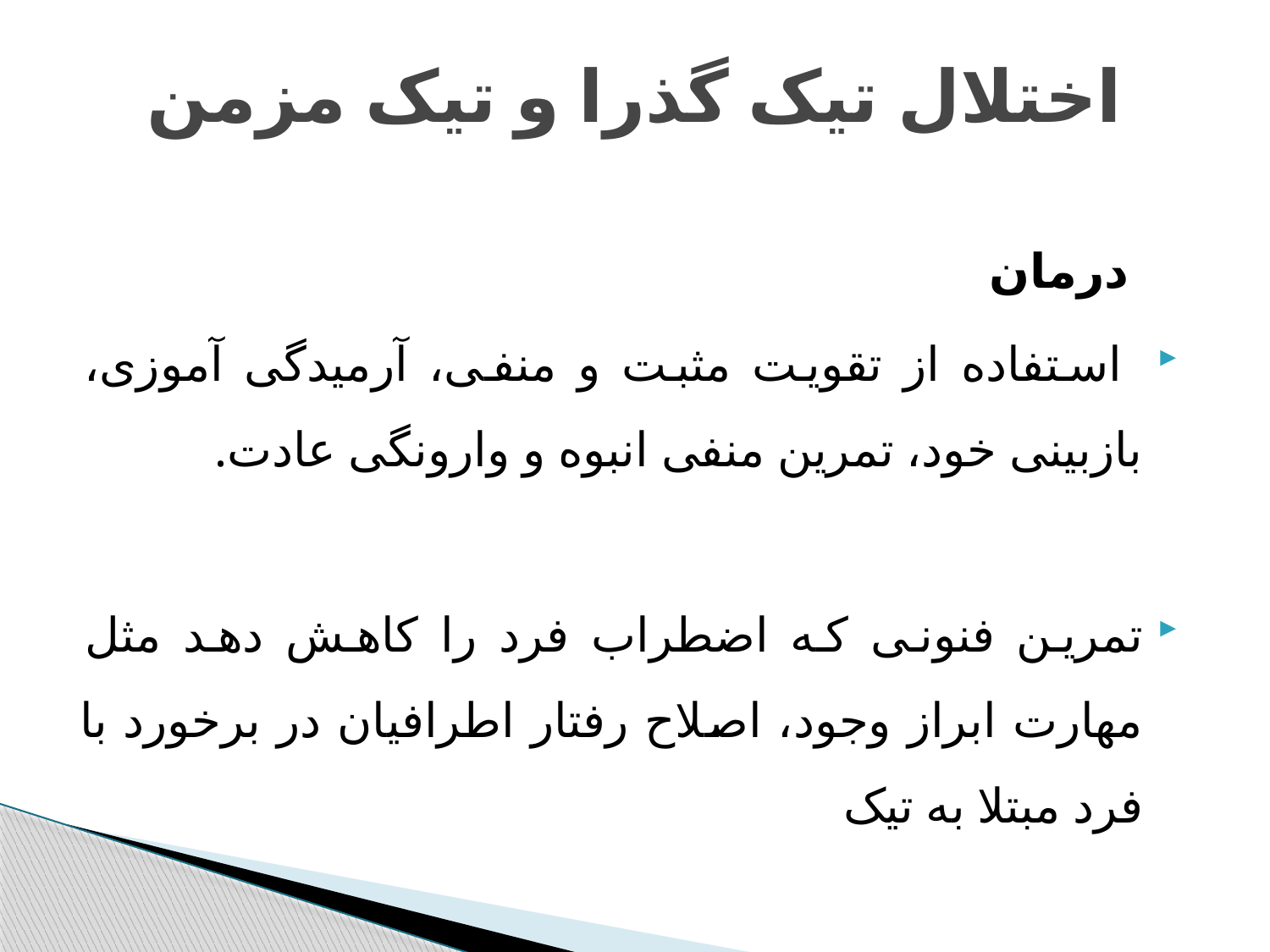

# اختلال تیک گذرا و تیک مزمن
    درمان
 استفاده از تقویت مثبت و منفی، آرمیدگی آموزی، بازبینی خود، تمرین منفی انبوه و وارونگی عادت.

تمرین فنونی که اضطراب فرد را کاهش دهد مثل مهارت ابراز وجود، اصلاح رفتار اطرافیان در برخورد با فرد مبتلا به تیک